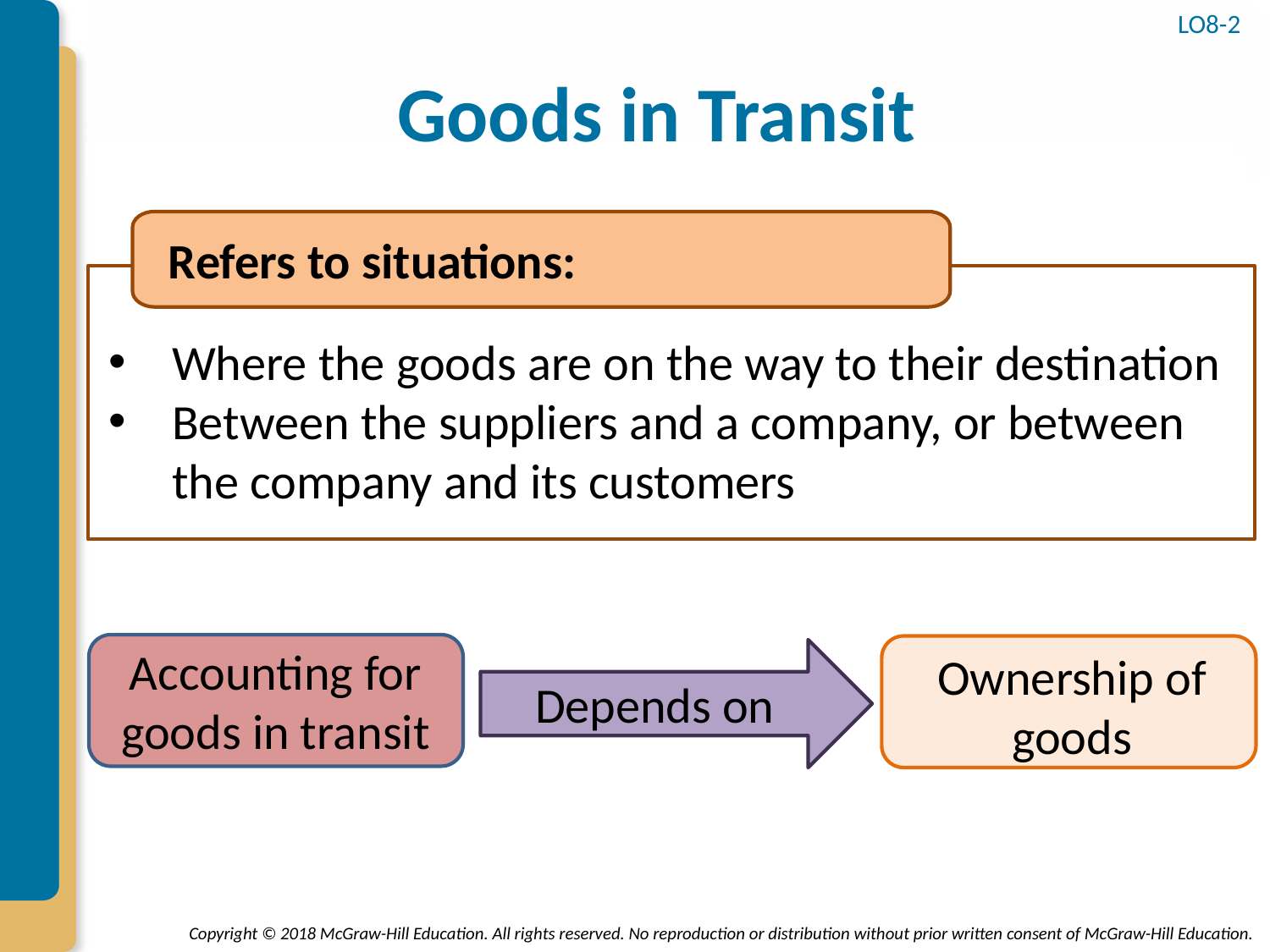

LO8-2
# Goods in Transit
Refers to situations:

Where the goods are on the way to their destination
Between the suppliers and a company, or between the company and its customers

Accounting for goods in transit

Depends on
Ownership of goods